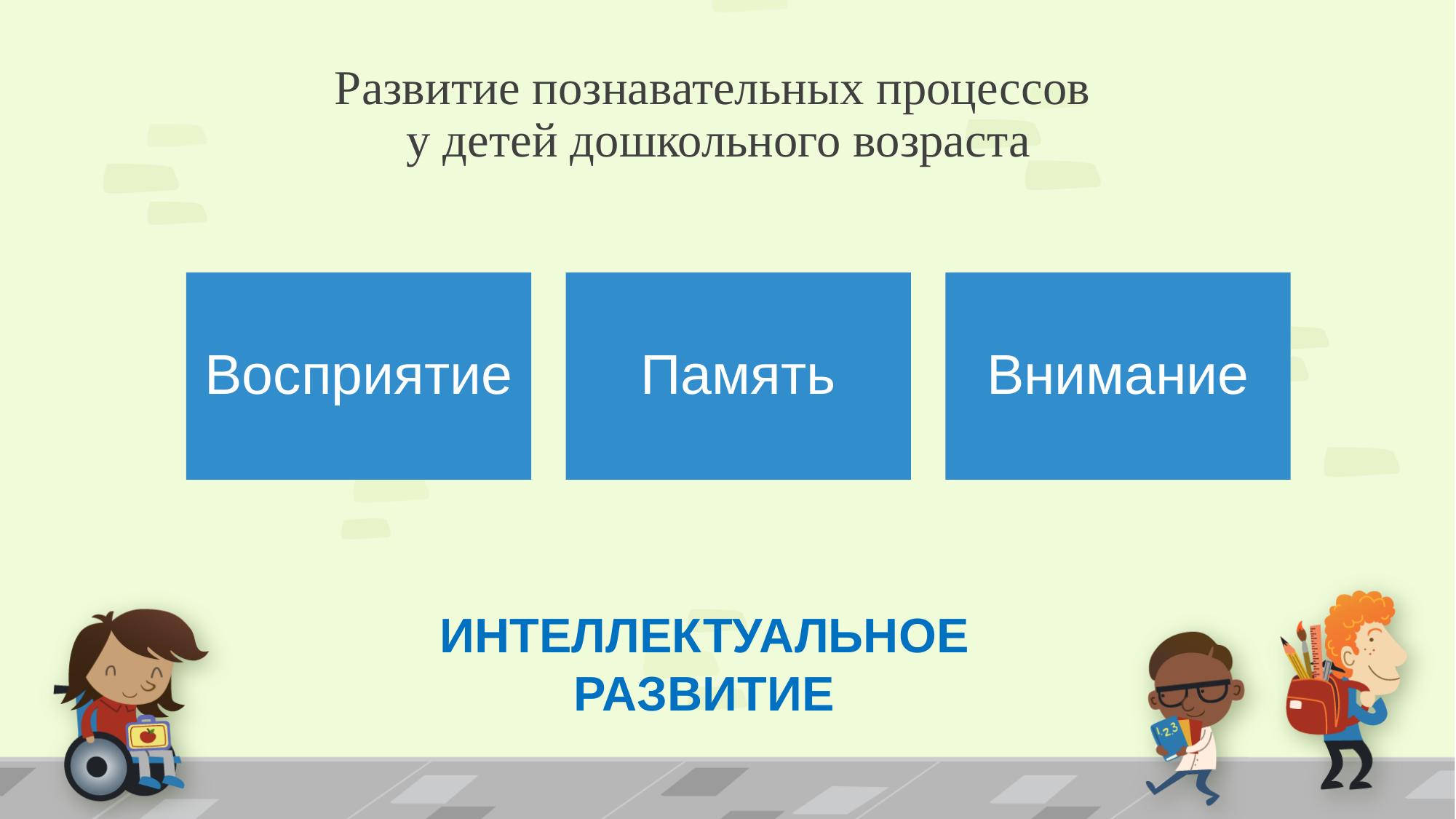

# Развитие познавательных процессов у детей дошкольного возраста
Восприятие
Память
Внимание
ИНТЕЛЛЕКТУАЛЬНОЕ РАЗВИТИЕ